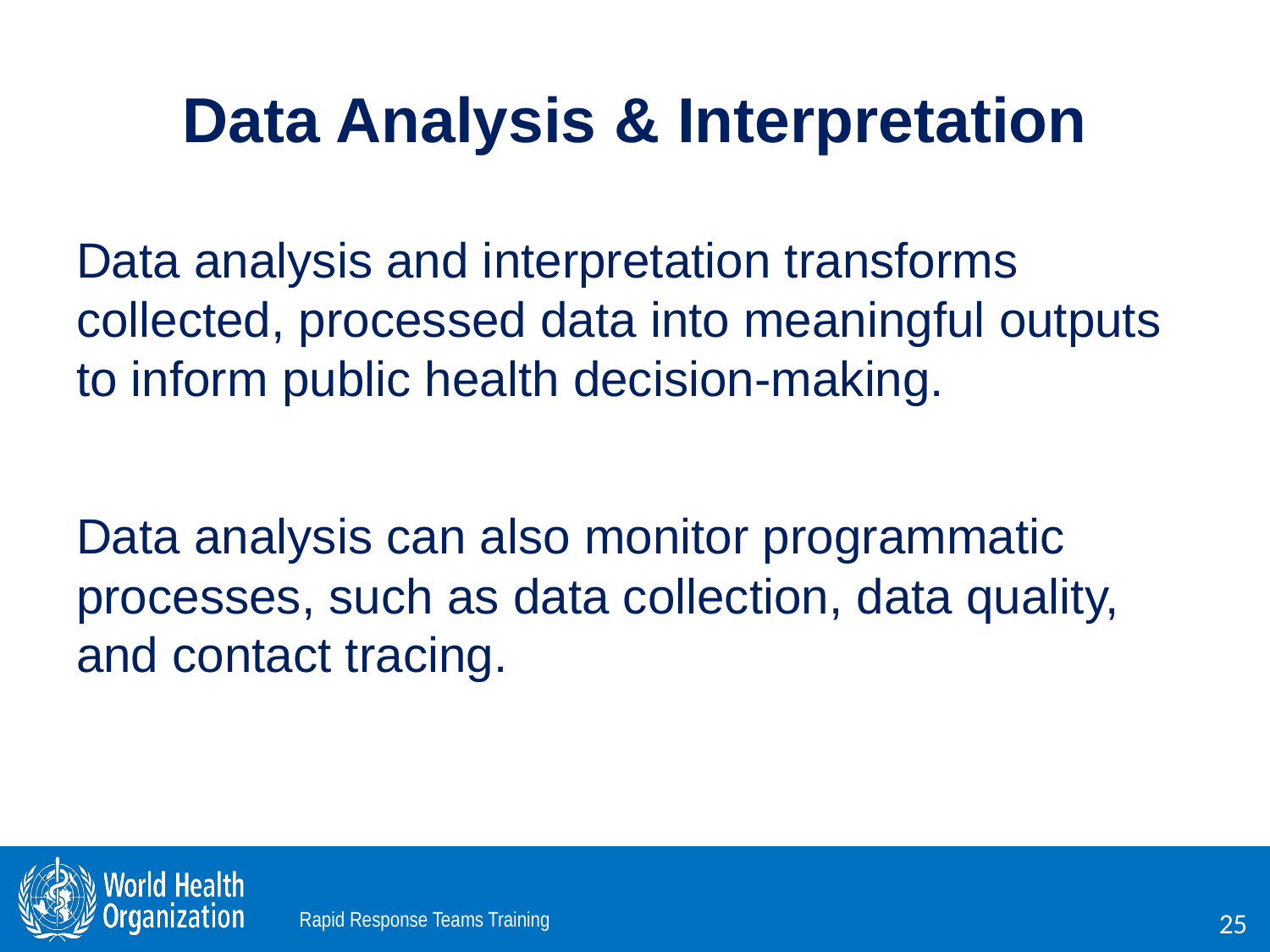

# Data Analysis & Interpretation
Data analysis and interpretation transforms collected, processed data into meaningful outputs to inform public health decision-making.

Data analysis can also monitor programmatic processes, such as data collection, data quality, and contact tracing.